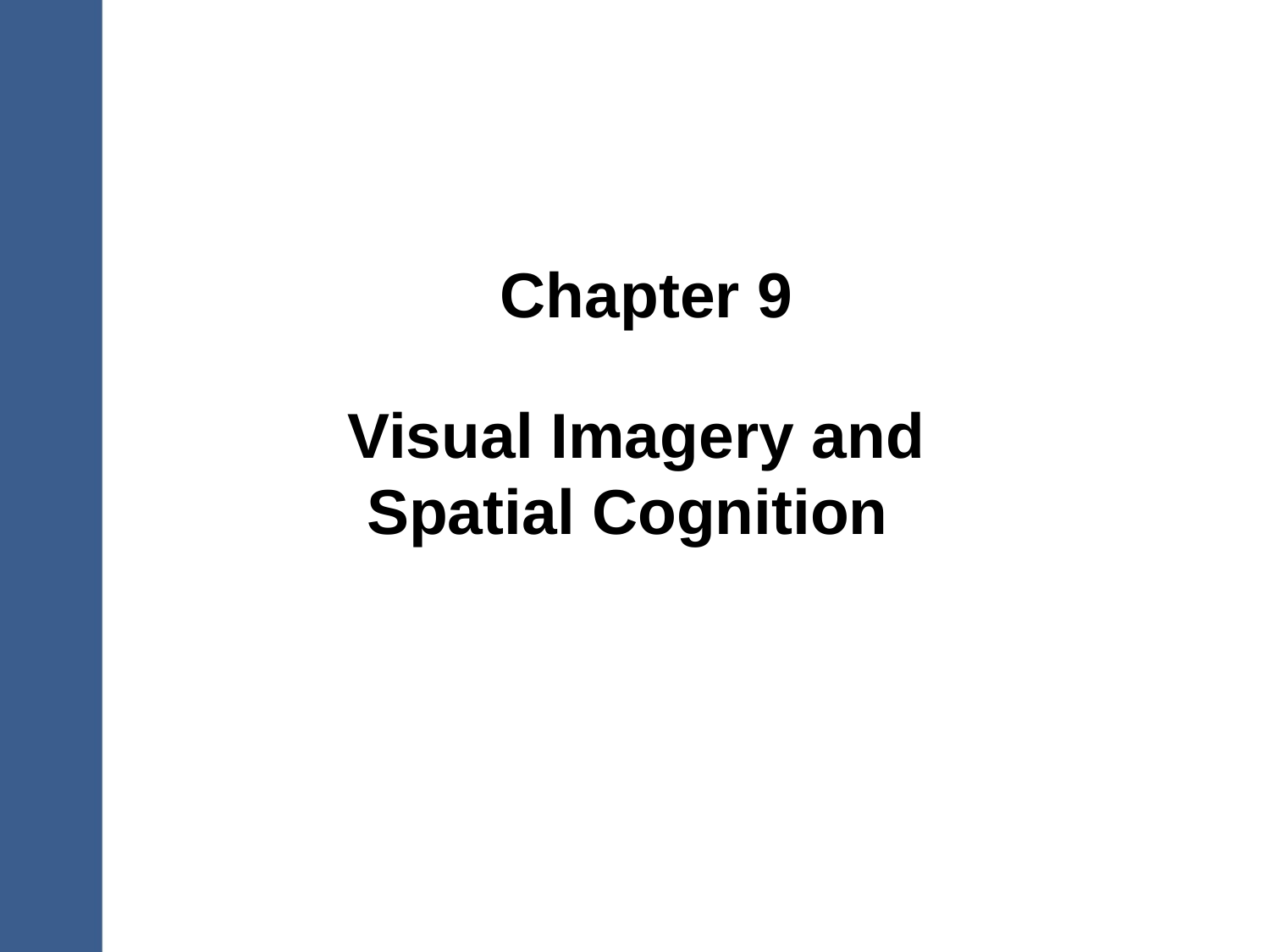

# Chapter 9
 Visual Imagery and Spatial Cognition